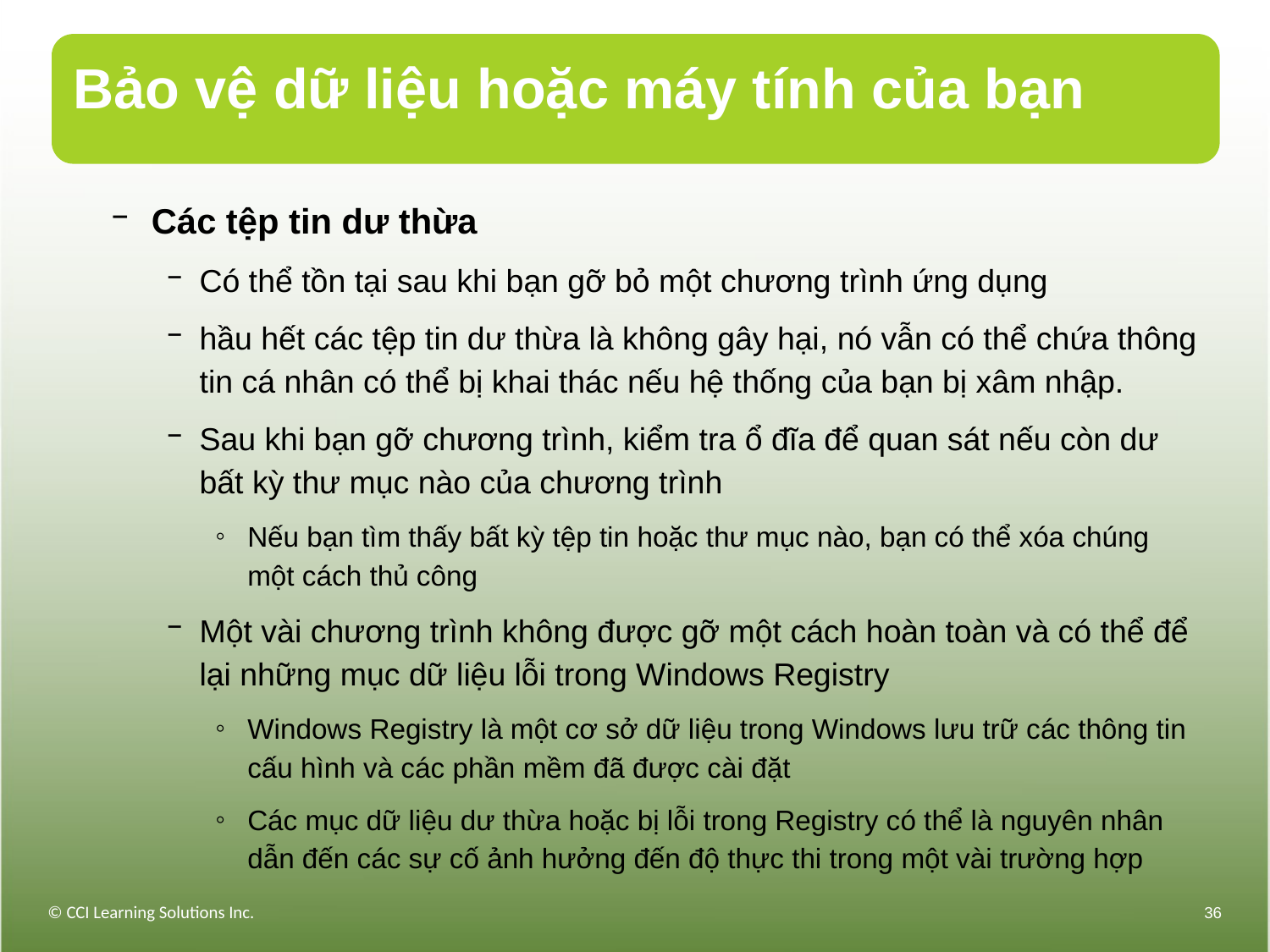

# Bảo vệ dữ liệu hoặc máy tính của bạn
Các tệp tin dư thừa
Có thể tồn tại sau khi bạn gỡ bỏ một chương trình ứng dụng
hầu hết các tệp tin dư thừa là không gây hại, nó vẫn có thể chứa thông tin cá nhân có thể bị khai thác nếu hệ thống của bạn bị xâm nhập.
Sau khi bạn gỡ chương trình, kiểm tra ổ đĩa để quan sát nếu còn dư bất kỳ thư mục nào của chương trình
Nếu bạn tìm thấy bất kỳ tệp tin hoặc thư mục nào, bạn có thể xóa chúng một cách thủ công
Một vài chương trình không được gỡ một cách hoàn toàn và có thể để lại những mục dữ liệu lỗi trong Windows Registry
Windows Registry là một cơ sở dữ liệu trong Windows lưu trữ các thông tin cấu hình và các phần mềm đã được cài đặt
Các mục dữ liệu dư thừa hoặc bị lỗi trong Registry có thể là nguyên nhân dẫn đến các sự cố ảnh hưởng đến độ thực thi trong một vài trường hợp
© CCI Learning Solutions Inc.
36